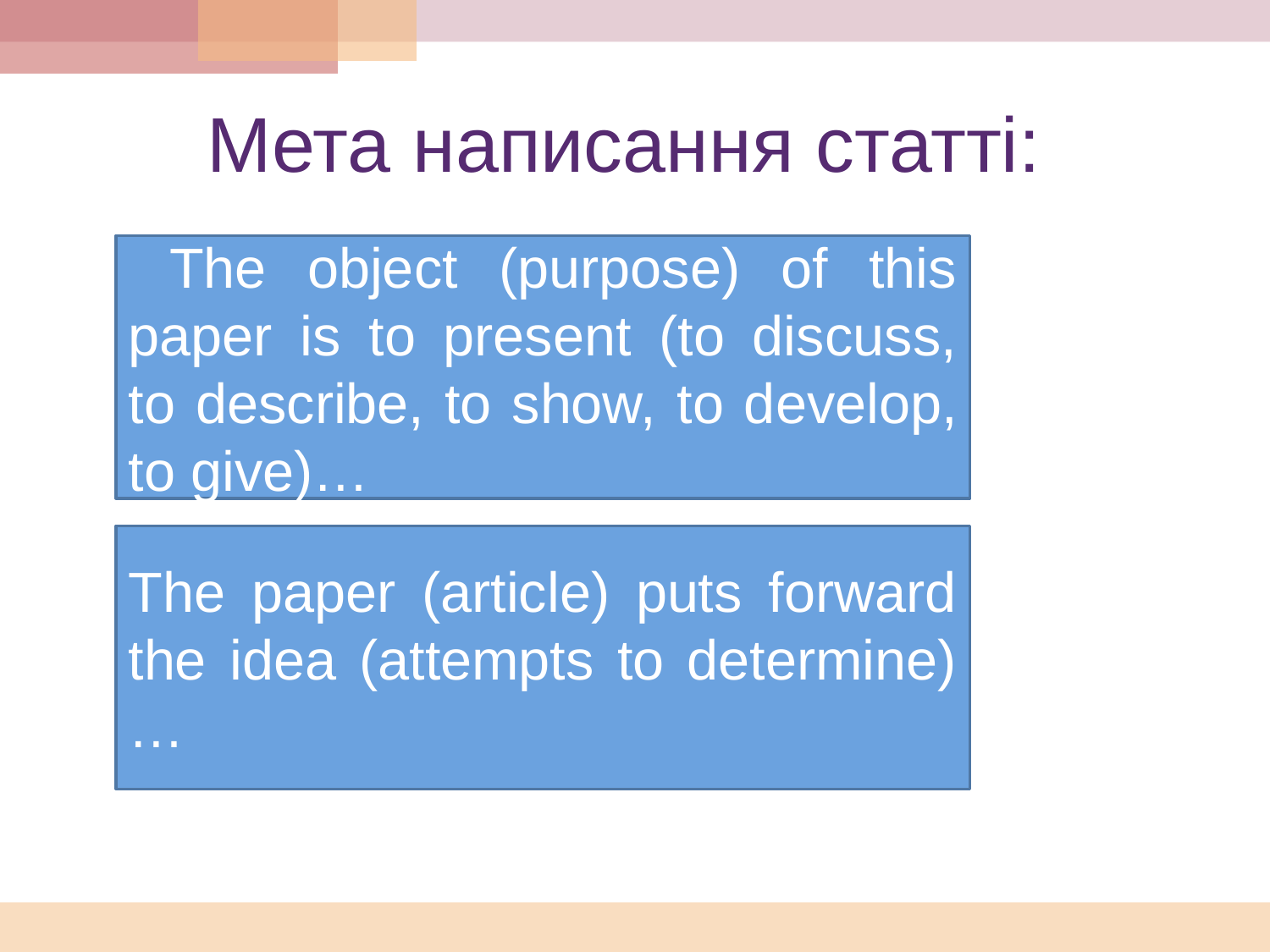

# Мета написання статті:
 The object (purpose) of this paper is to present (to discuss, to describe, to show, to develop, to give)…
The paper (article) puts forward the idea (attempts to determine) …